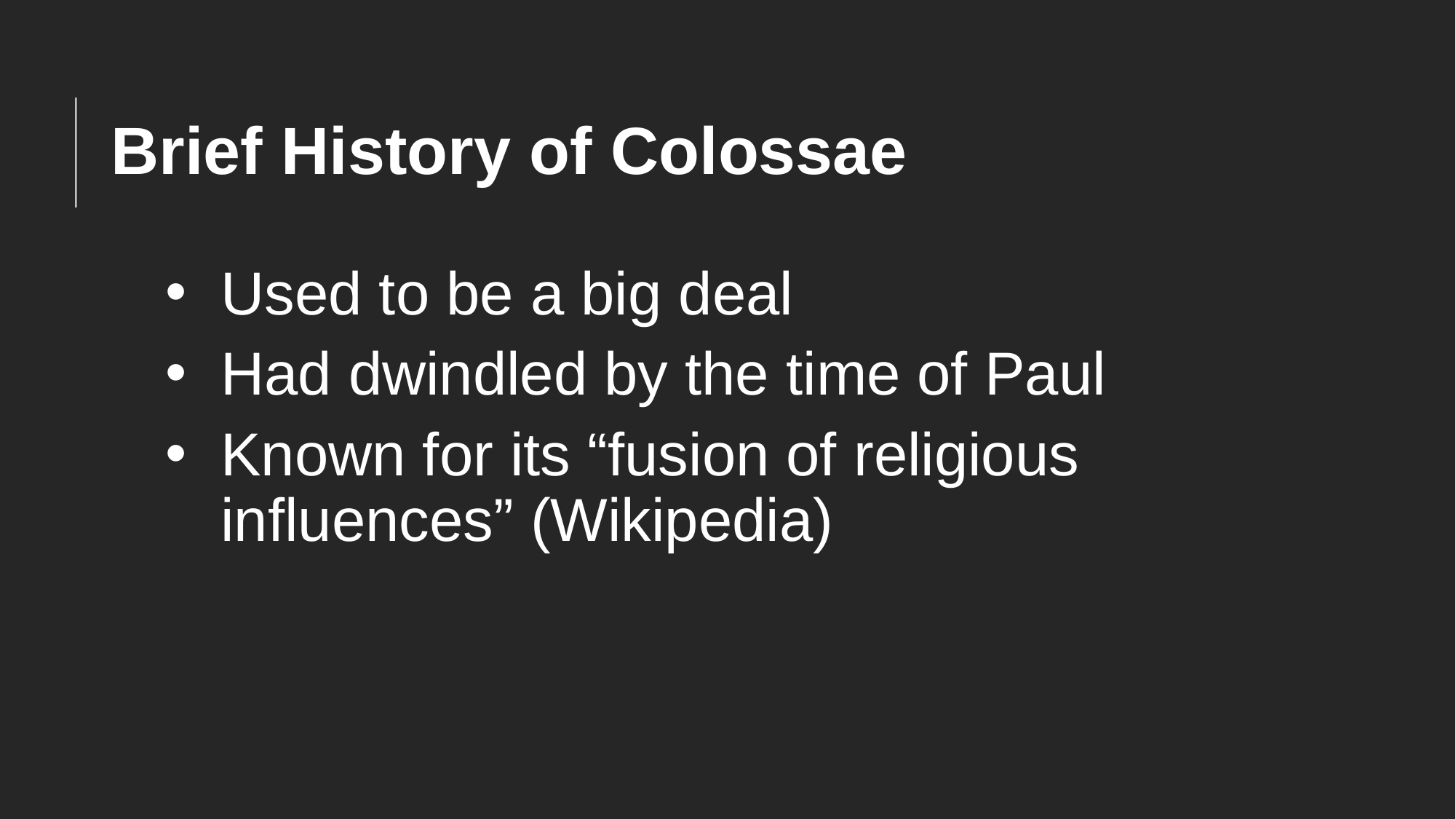

# Brief History of Colossae
Used to be a big deal
Had dwindled by the time of Paul
Known for its “fusion of religious influences” (Wikipedia)